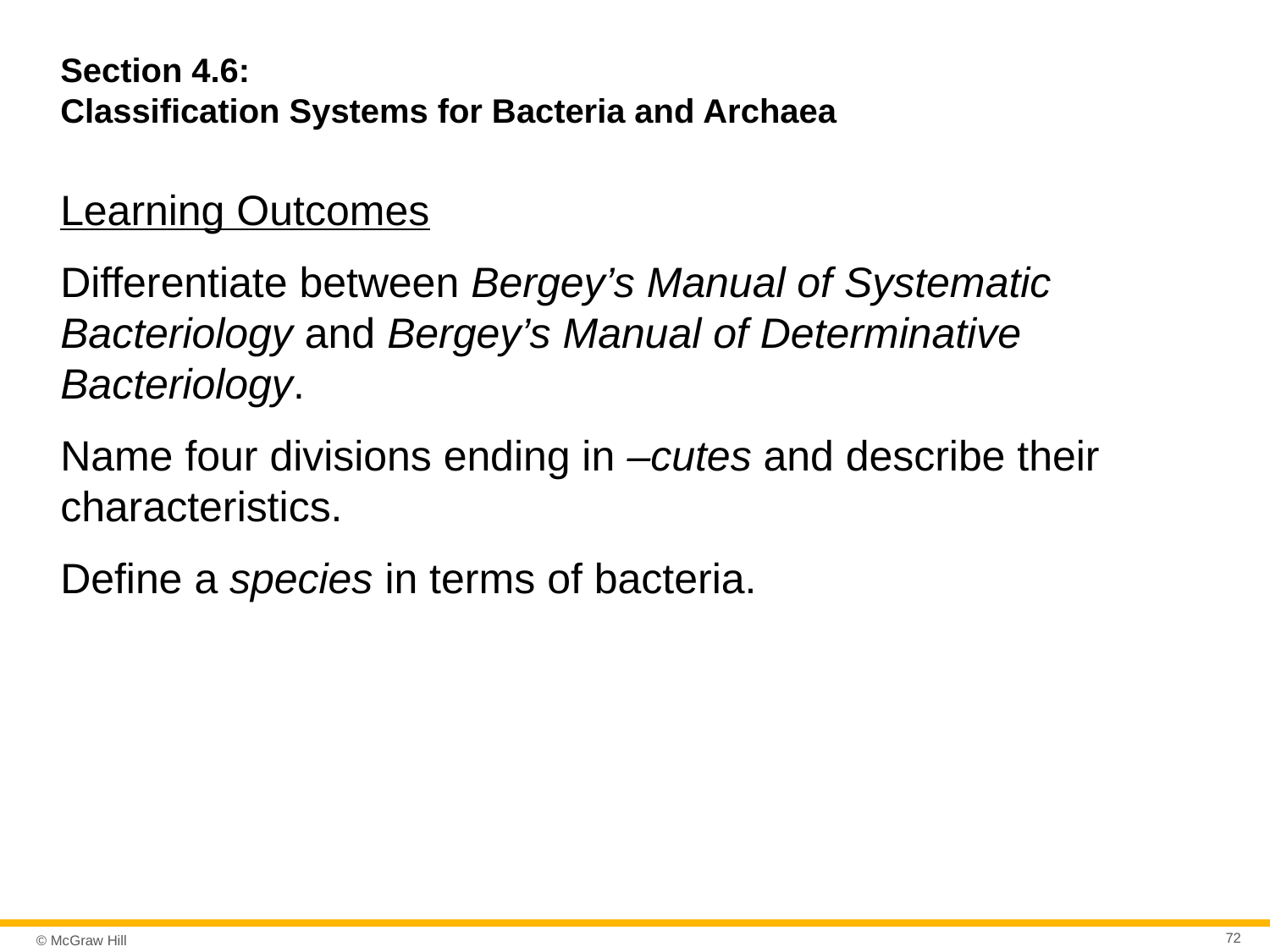

# Section 4.6: Classification Systems for Bacteria and Archaea
Learning Outcomes
Differentiate between Bergey’s Manual of Systematic Bacteriology and Bergey’s Manual of Determinative Bacteriology.
Name four divisions ending in –cutes and describe their characteristics.
Define a species in terms of bacteria.